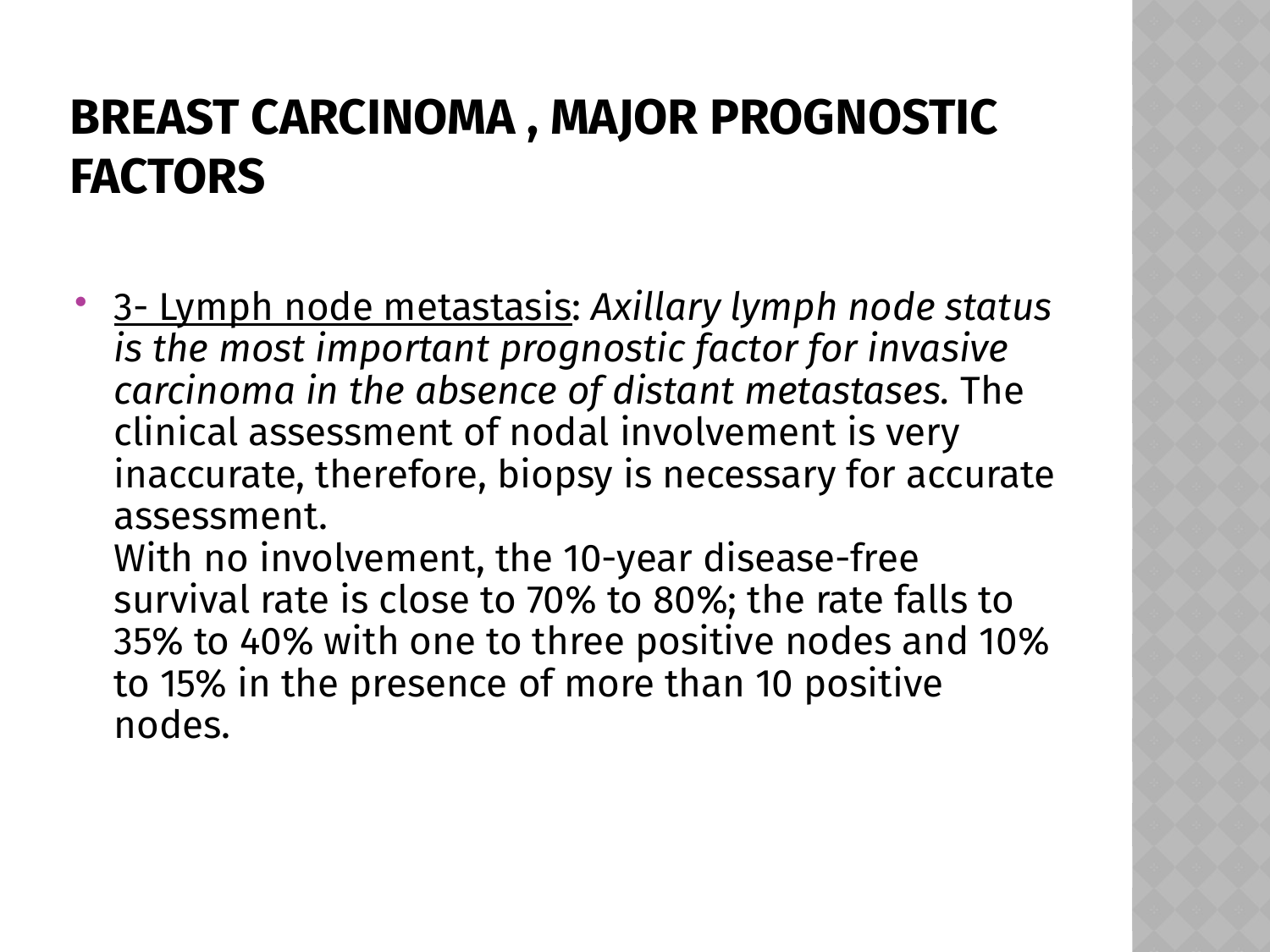

# Breast Carcinoma , Major Prognostic Factors

3- Lymph node metastasis: Axillary lymph node status is the most important prognostic factor for invasive carcinoma in the absence of distant metastases. The clinical assessment of nodal involvement is very inaccurate, therefore, biopsy is necessary for accurate assessment.
With no involvement, the 10-year disease-free survival rate is close to 70% to 80%; the rate falls to 35% to 40% with one to three positive nodes and 10% to 15% in the presence of more than 10 positive nodes.